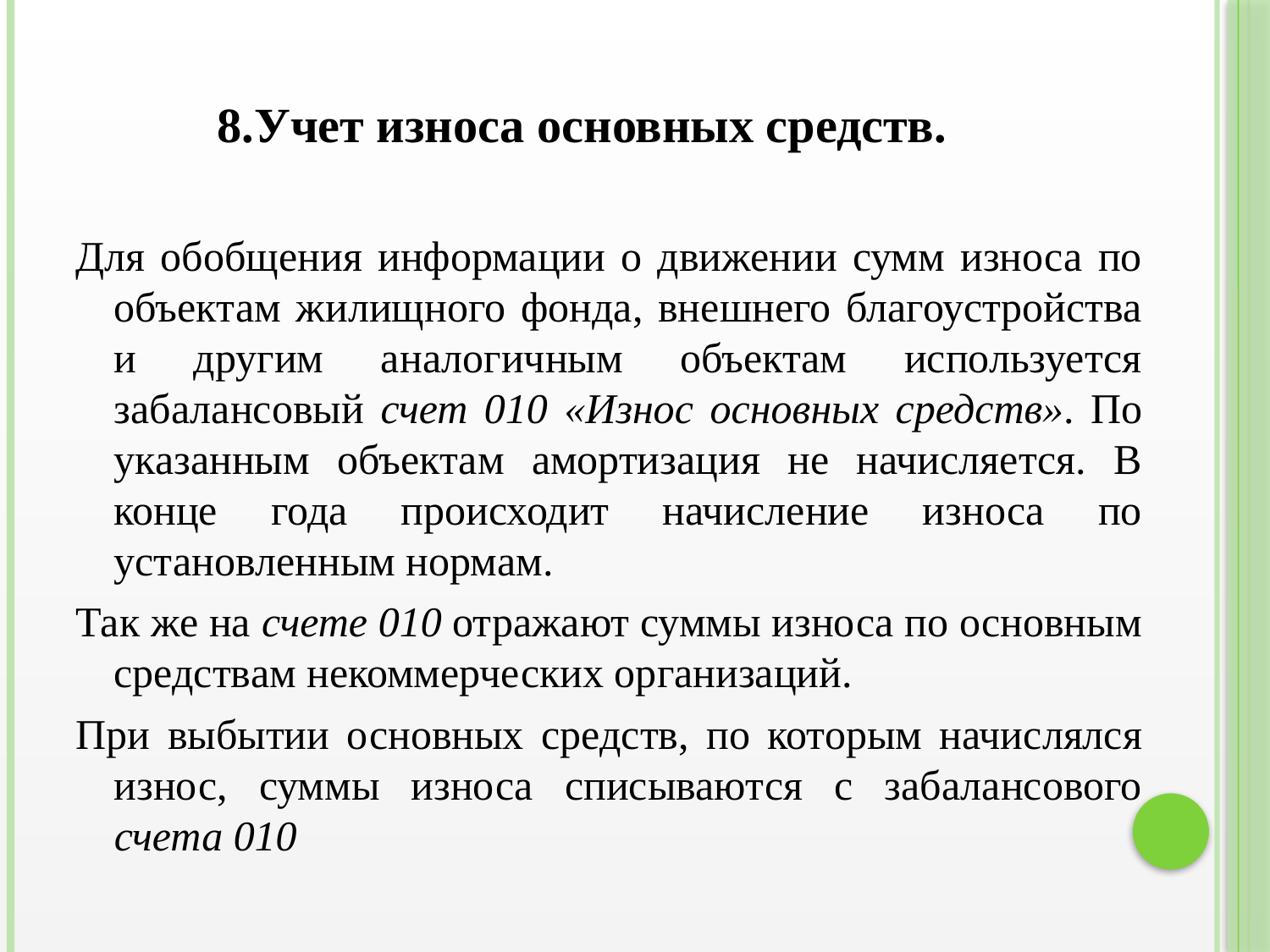

# 8.Учет износа основных средств.
Для обобщения информации о движении сумм износа по объектам жилищного фонда, внешнего благоустройства и другим аналогичным объектам используется забалансовый счет 010 «Износ основных средств». По указанным объектам амортизация не начисляется. В конце года происходит начисление износа по установленным нормам.
Так же на счете 010 отражают суммы износа по основным средствам некоммерческих организаций.
При выбытии основных средств, по которым начислялся износ, суммы износа списываются с забалансового счета 010